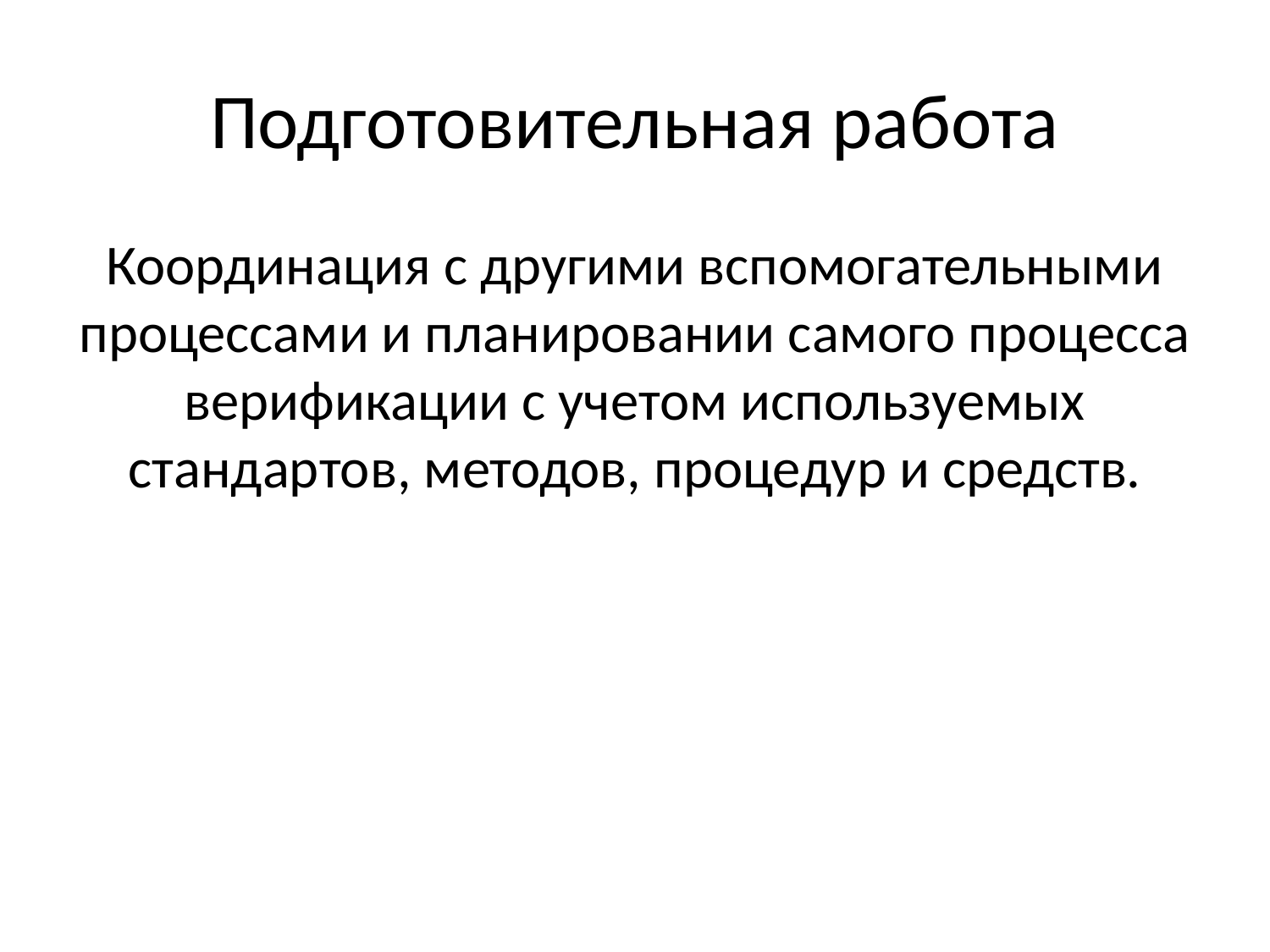

# Подготовительная работа
Координация с другими вспомогательными процессами и планировании самого процесса верификации с учетом используемых стандартов, методов, процедур и средств.